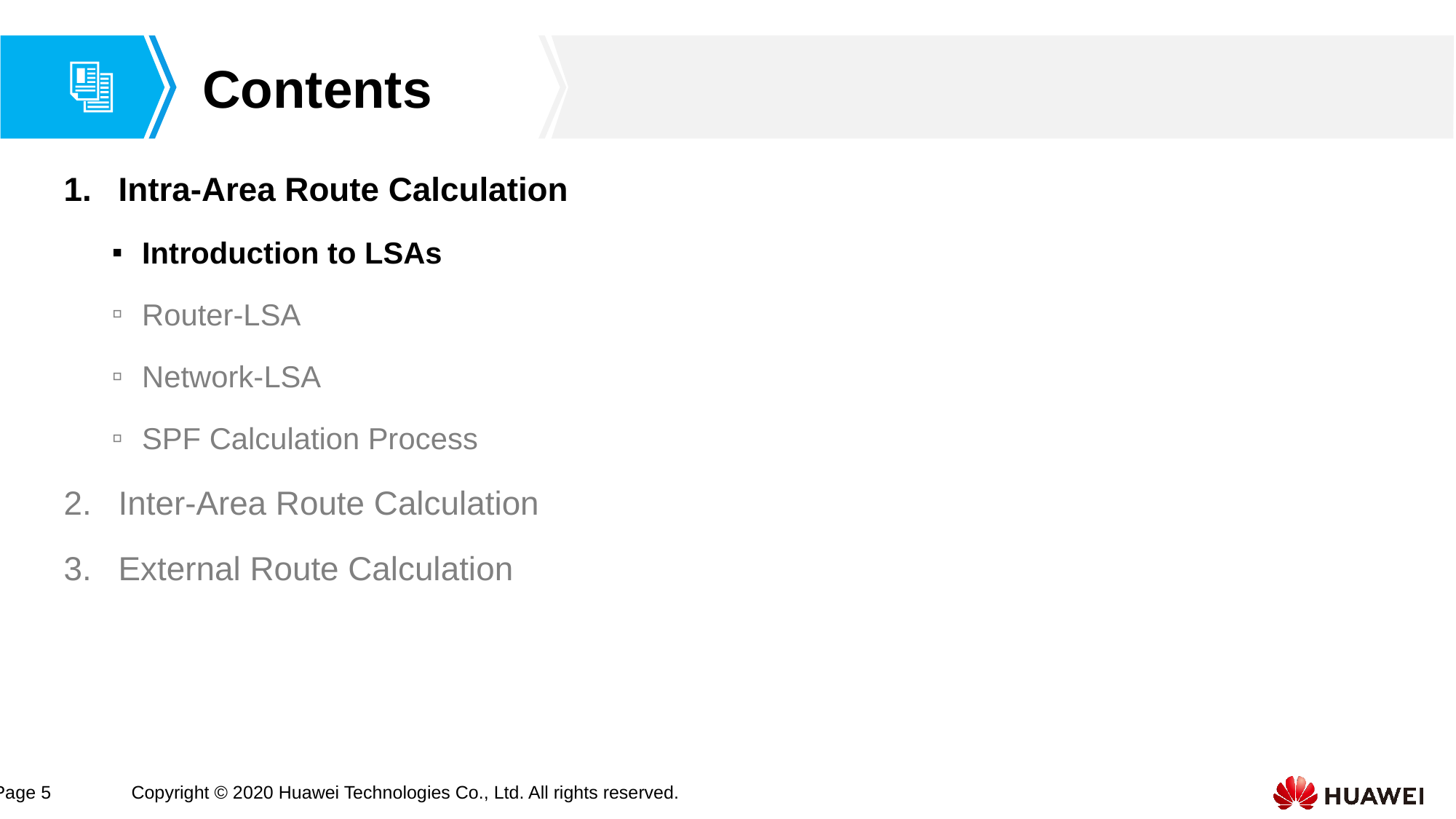

Intra-Area Route Calculation
Introduction to LSAs
Router-LSA
Network-LSA
SPF Calculation Process
Inter-Area Route Calculation
External Route Calculation